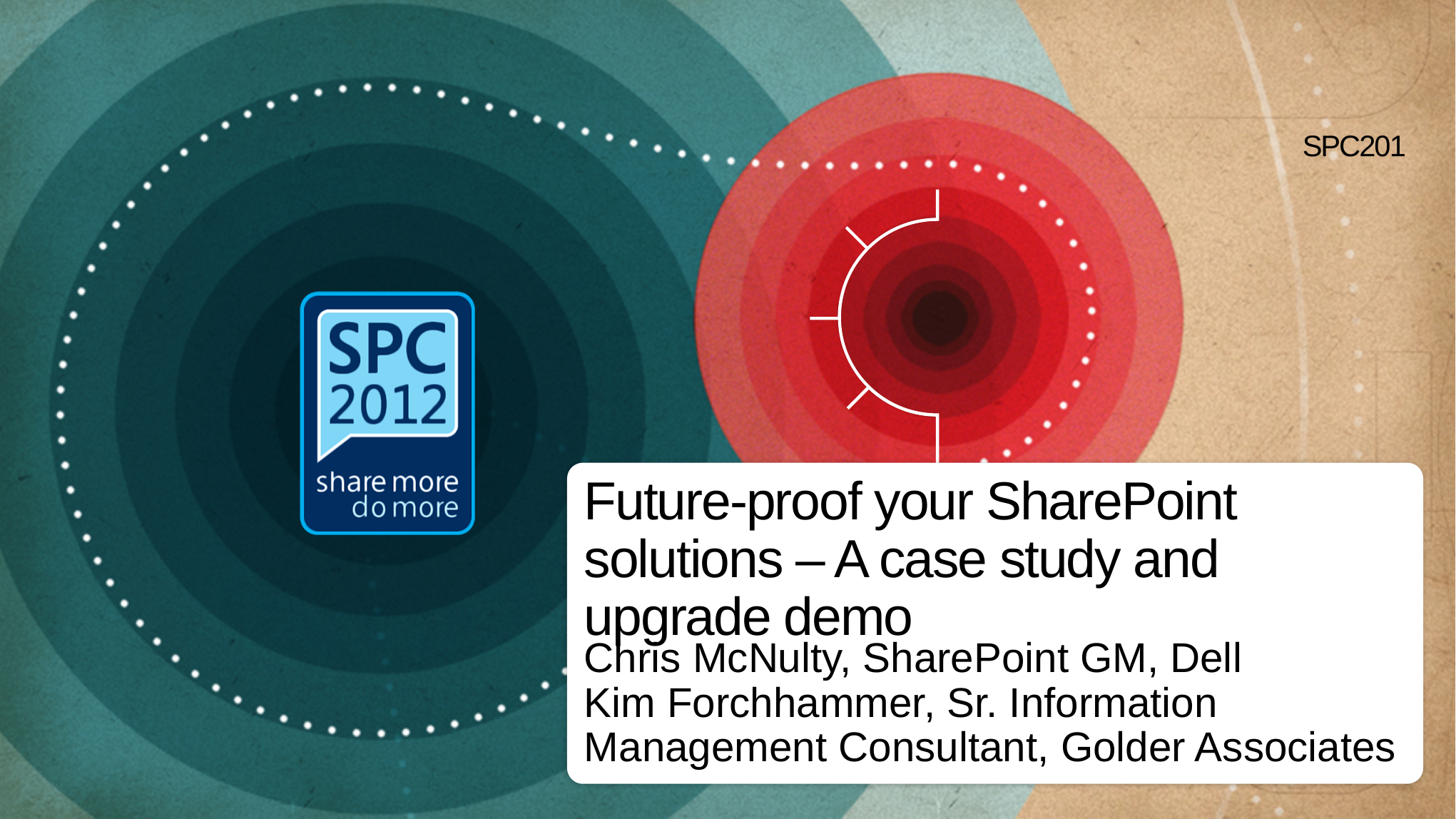

SPC201
# Future-proof your SharePoint solutions – A case study and upgrade demo
Chris McNulty, SharePoint GM, Dell
Kim Forchhammer, Sr. Information Management Consultant, Golder Associates